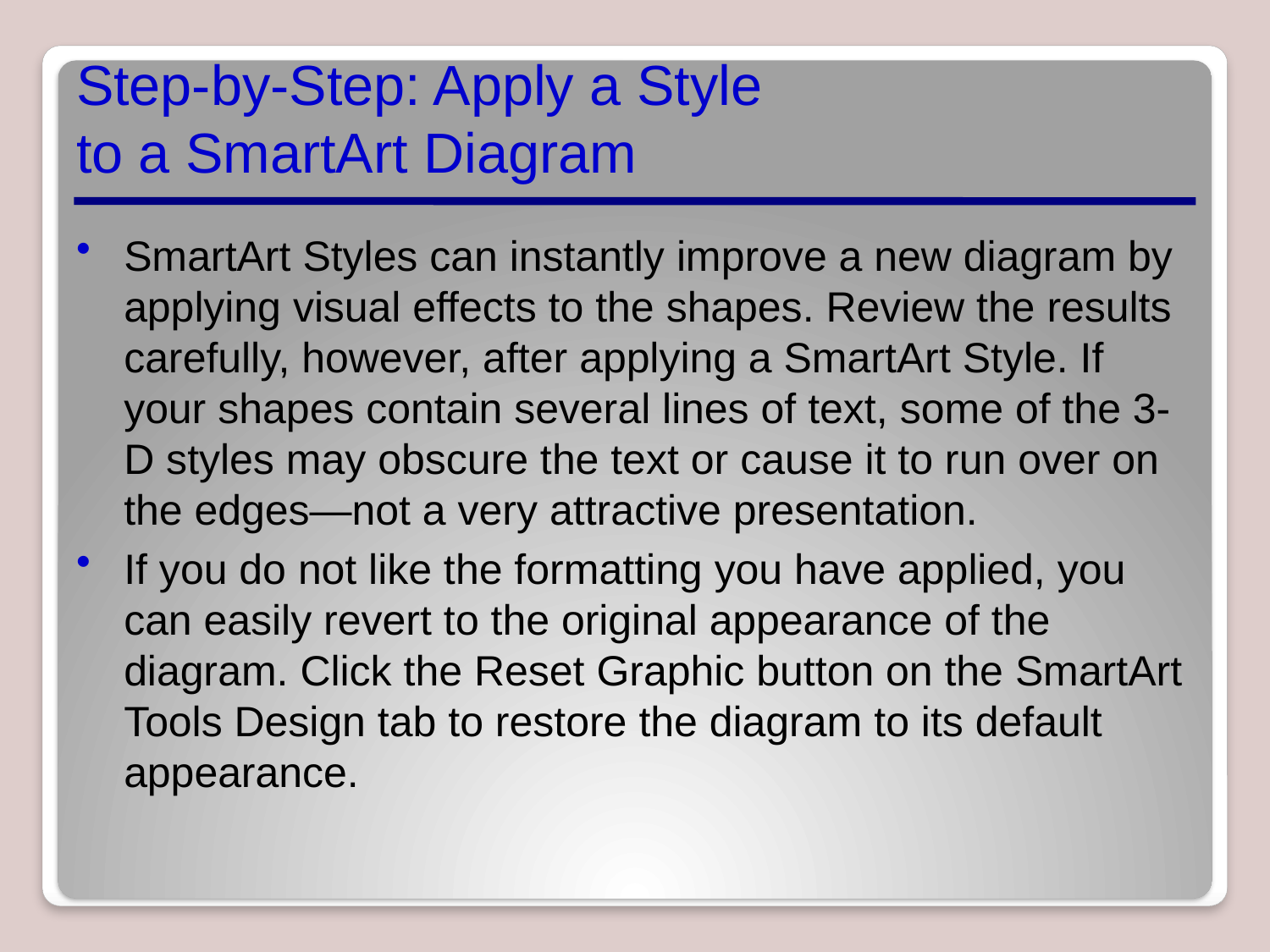

# Step-by-Step: Apply a Style to a SmartArt Diagram
SmartArt Styles can instantly improve a new diagram by applying visual effects to the shapes. Review the results carefully, however, after applying a SmartArt Style. If your shapes contain several lines of text, some of the 3-D styles may obscure the text or cause it to run over on the edges—not a very attractive presentation.
If you do not like the formatting you have applied, you can easily revert to the original appearance of the diagram. Click the Reset Graphic button on the SmartArt Tools Design tab to restore the diagram to its default appearance.